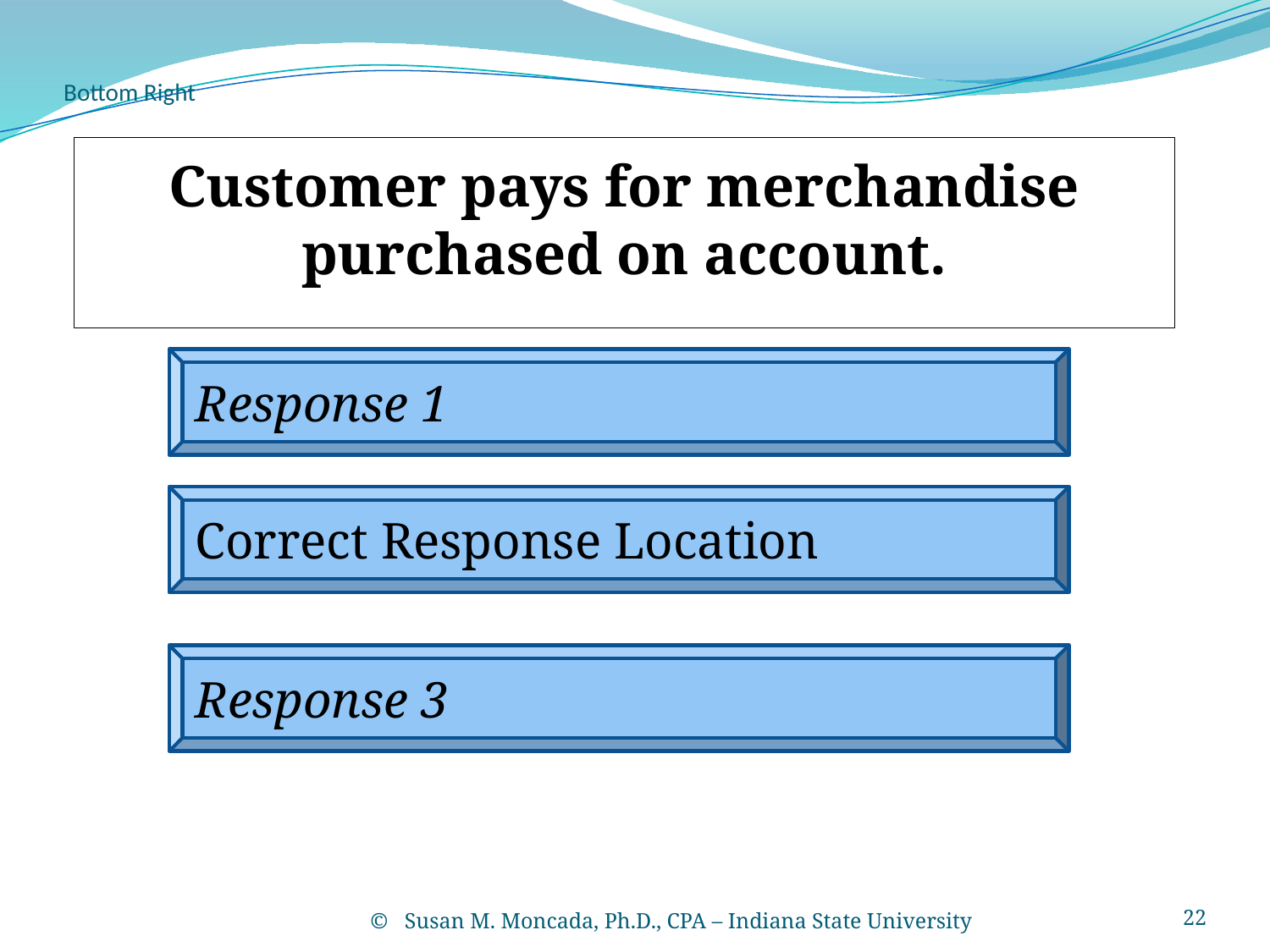

# Bottom Right
Customer pays for merchandise purchased on account.

Response 1
Correct Response Location
Response 3
 Susan M. Moncada, Ph.D., CPA – Indiana State University
22